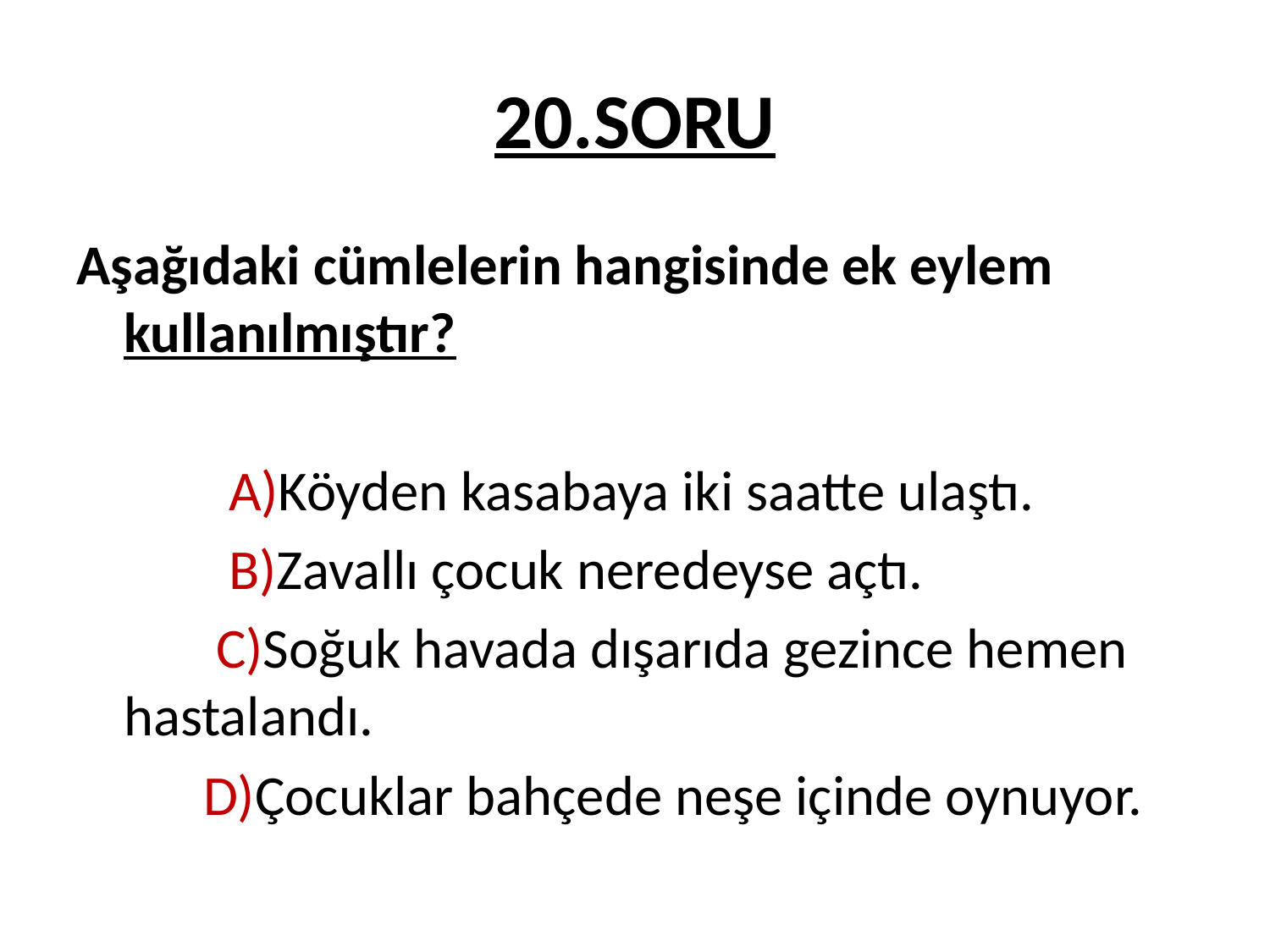

# 20.SORU
Aşağıdaki cümlelerin hangisinde ek eylem kullanılmıştır?

            A)Köyden kasabaya iki saatte ulaştı.
            B)Zavallı çocuk neredeyse açtı.
           C)Soğuk havada dışarıda gezince hemen hastalandı.
          D)Çocuklar bahçede neşe içinde oynuyor.